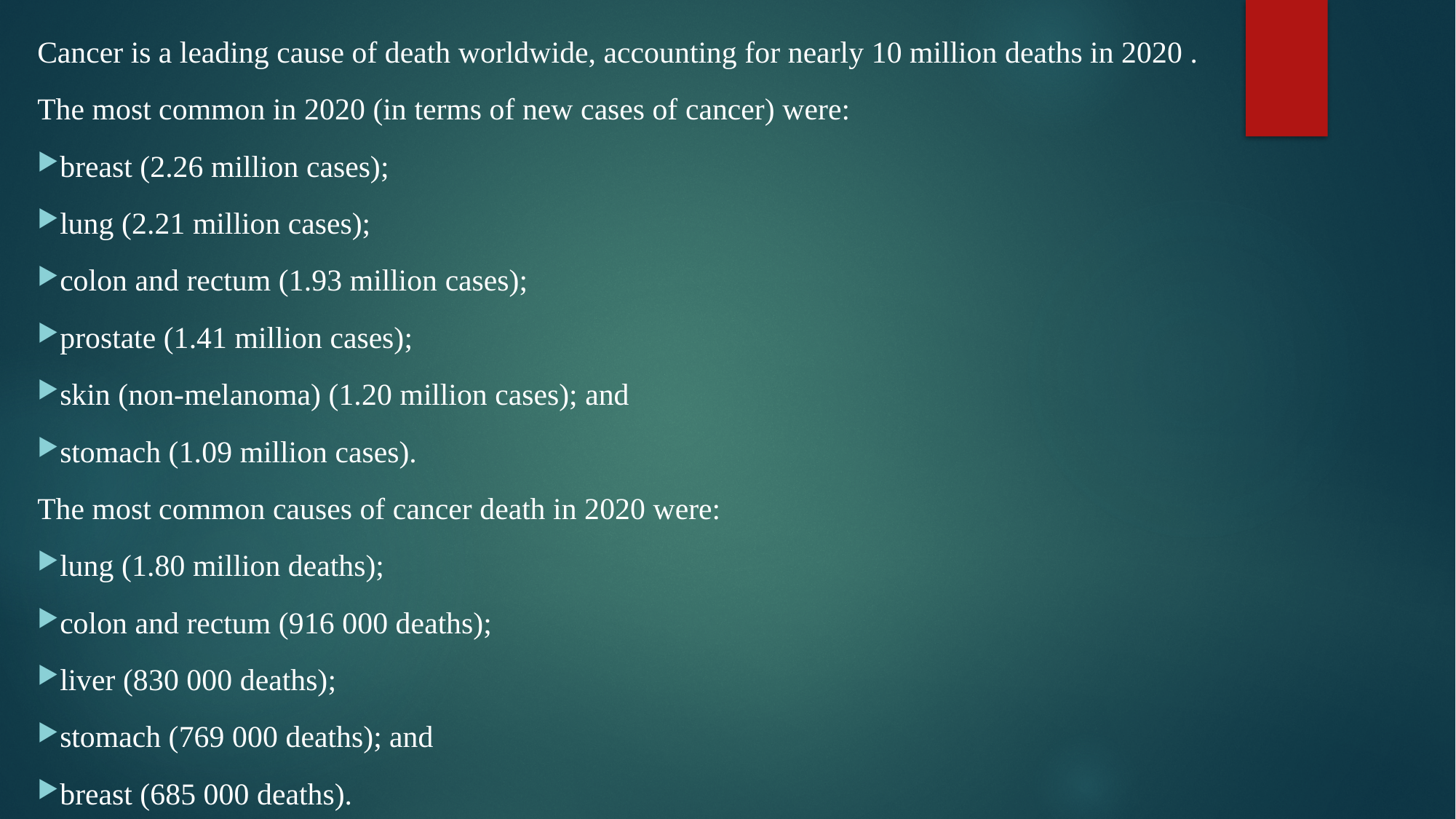

Cancer is a leading cause of death worldwide, accounting for nearly 10 million deaths in 2020 .
The most common in 2020 (in terms of new cases of cancer) were:
breast (2.26 million cases);
lung (2.21 million cases);
colon and rectum (1.93 million cases);
prostate (1.41 million cases);
skin (non-melanoma) (1.20 million cases); and
stomach (1.09 million cases).
The most common causes of cancer death in 2020 were:
lung (1.80 million deaths);
colon and rectum (916 000 deaths);
liver (830 000 deaths);
stomach (769 000 deaths); and
breast (685 000 deaths).